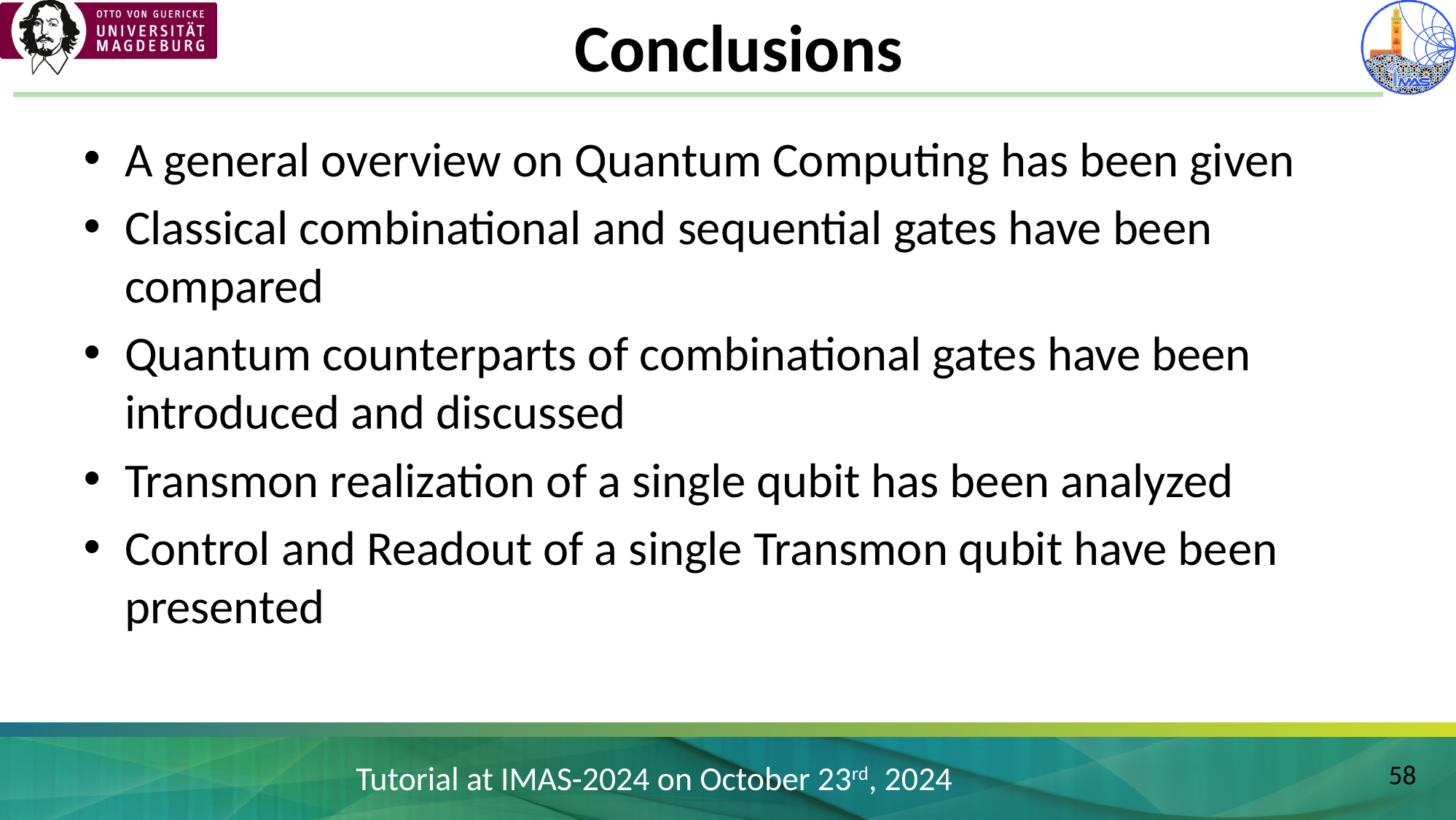

# Conclusions
A general overview on Quantum Computing has been given
Classical combinational and sequential gates have been compared
Quantum counterparts of combinational gates have been introduced and discussed
Transmon realization of a single qubit has been analyzed
Control and Readout of a single Transmon qubit have been presented